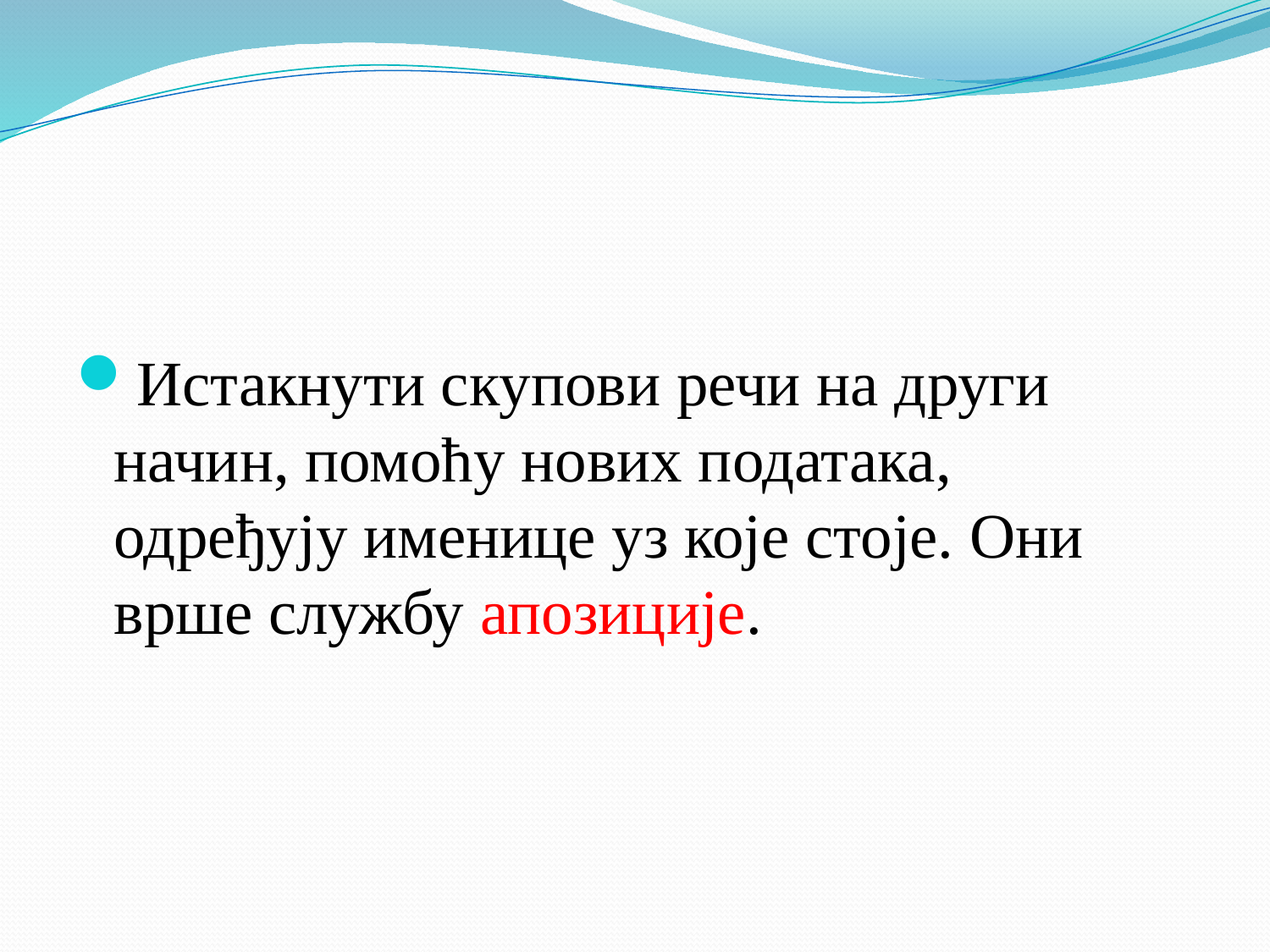

#

Истакнути скупови речи на други начин, помоћу нових података, одређују именице уз које стоје. Они врше службу апозиције.